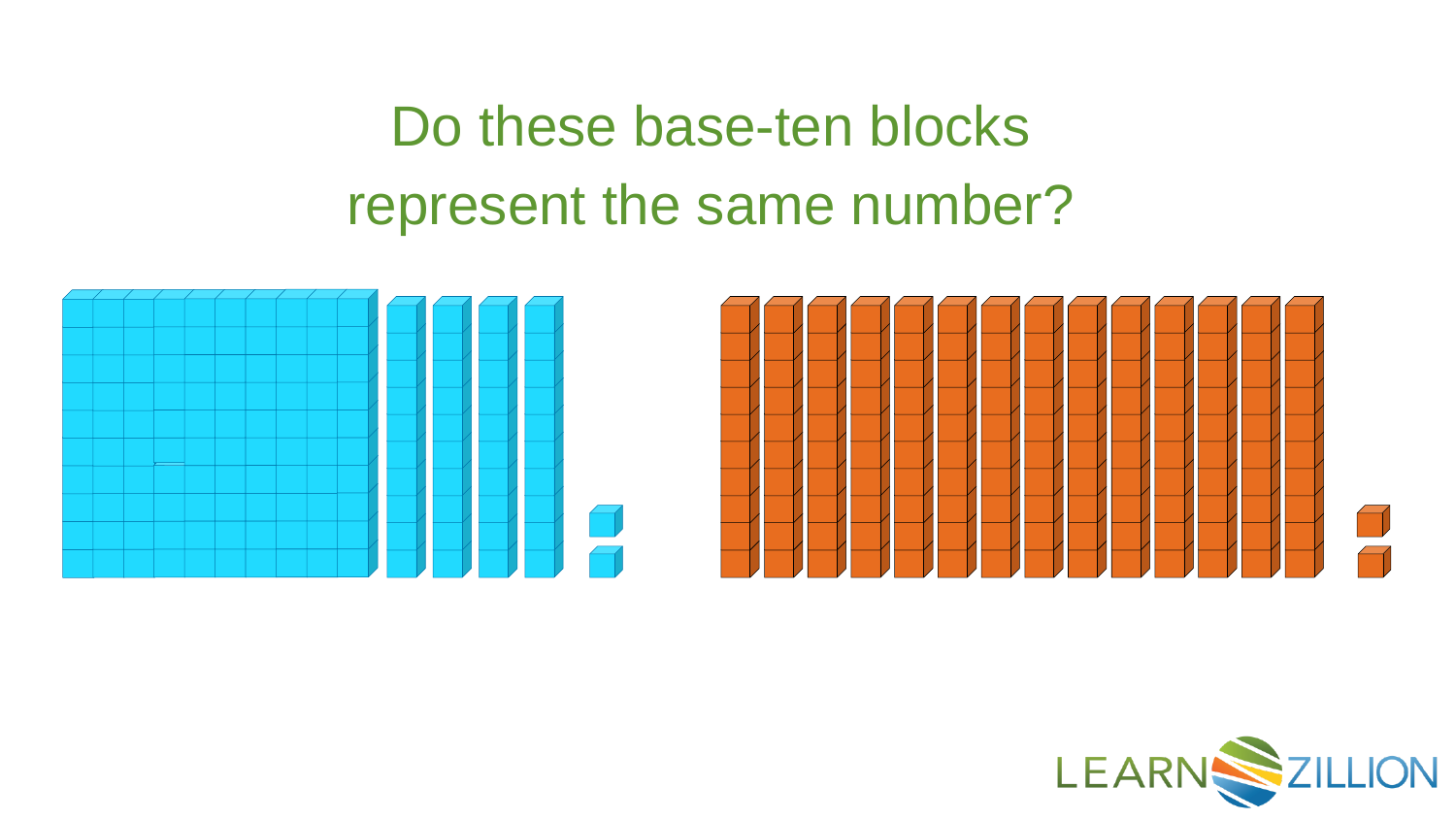

Do these base-ten blocks
represent the same number?